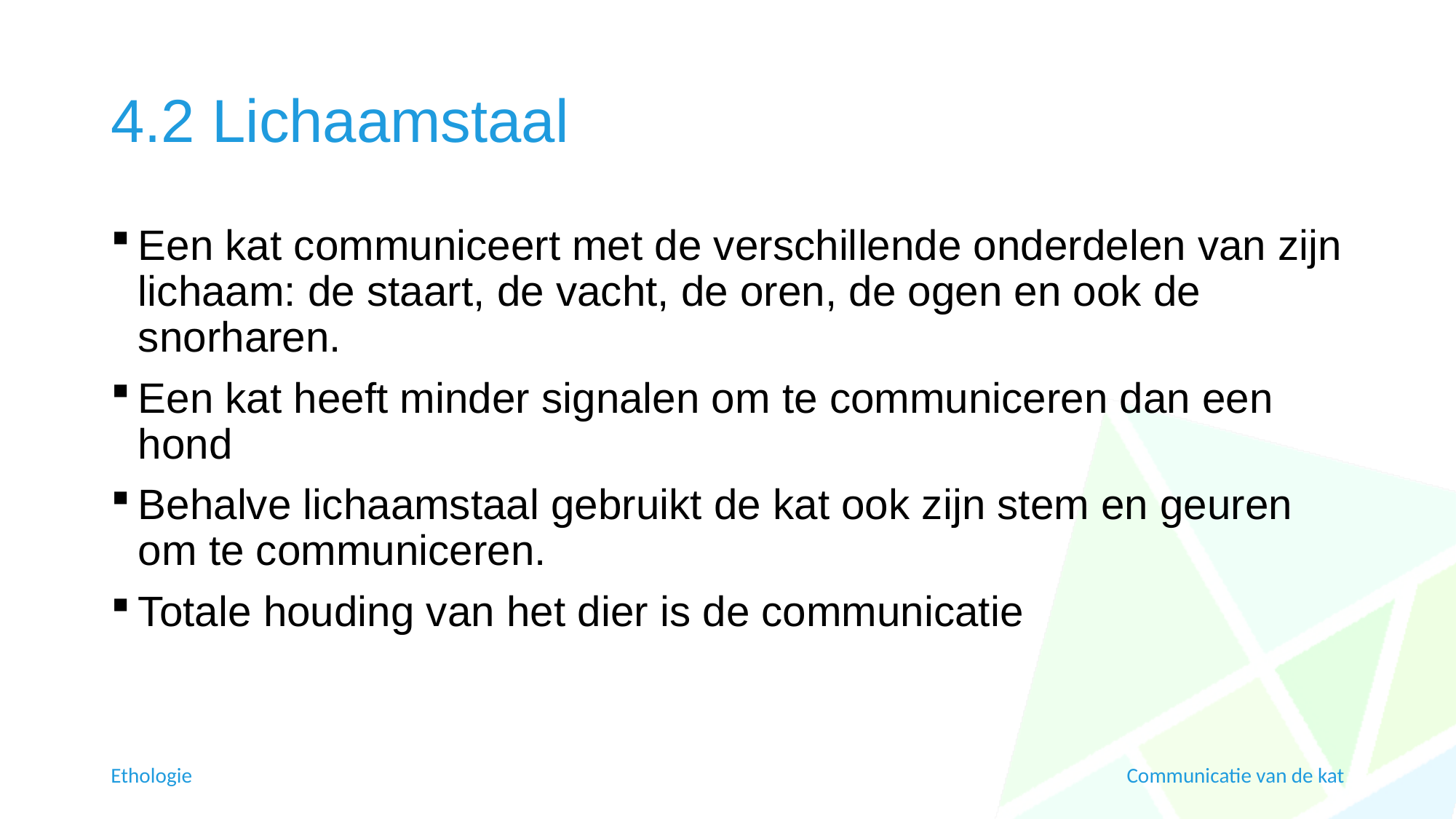

# 4.2 Lichaamstaal
Een kat communiceert met de verschillende onderdelen van zijn lichaam: de staart, de vacht, de oren, de ogen en ook de snorharen.
Een kat heeft minder signalen om te communiceren dan een hond
Behalve lichaamstaal gebruikt de kat ook zijn stem en geuren om te communiceren.
Totale houding van het dier is de communicatie
Ethologie
Communicatie van de kat